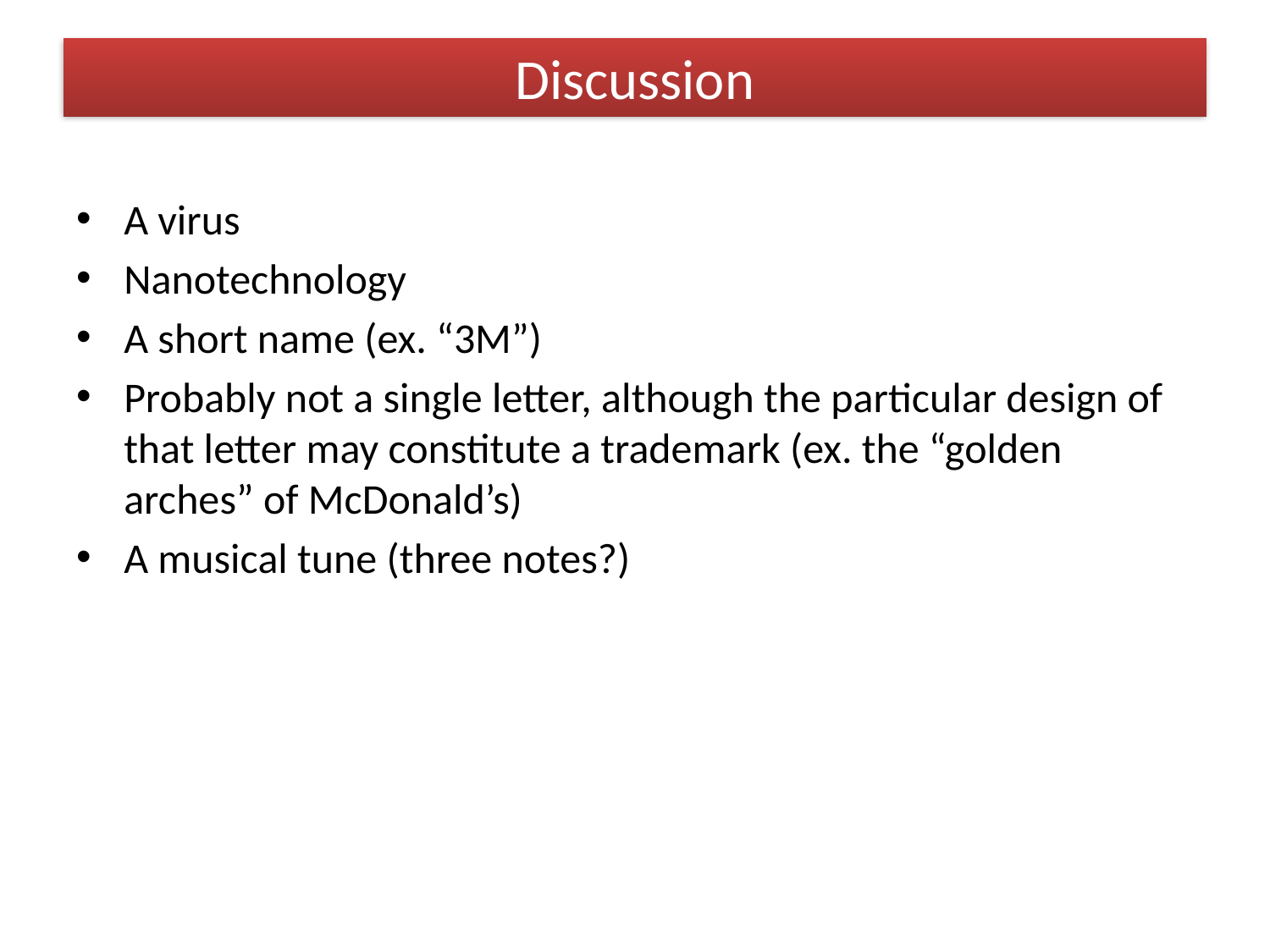

# Discussion

A virus
Nanotechnology
A short name (ex. “3M”)
Probably not a single letter, although the particular design of that letter may constitute a trademark (ex. the “golden arches” of McDonald’s)
A musical tune (three notes?)